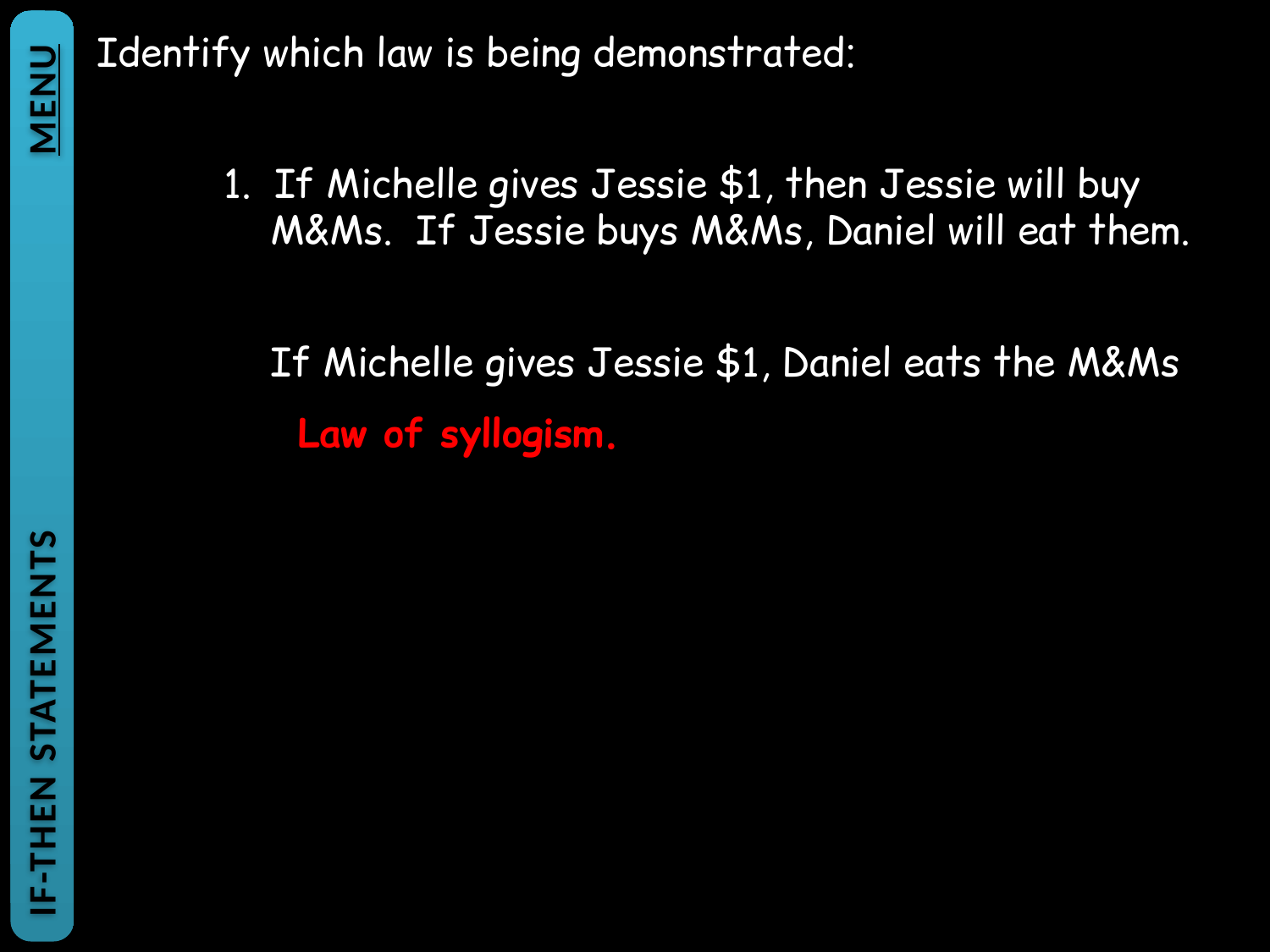

Identify which law is being demonstrated:

	1.  If Michelle gives Jessie $1, then Jessie will buy 	    M&Ms.  If Jessie buys M&Ms, Daniel will eat them.

	    If Michelle gives Jessie $1, Daniel eats the M&Ms

Law of syllogism.
IF-THEN STATEMENTS			MENU